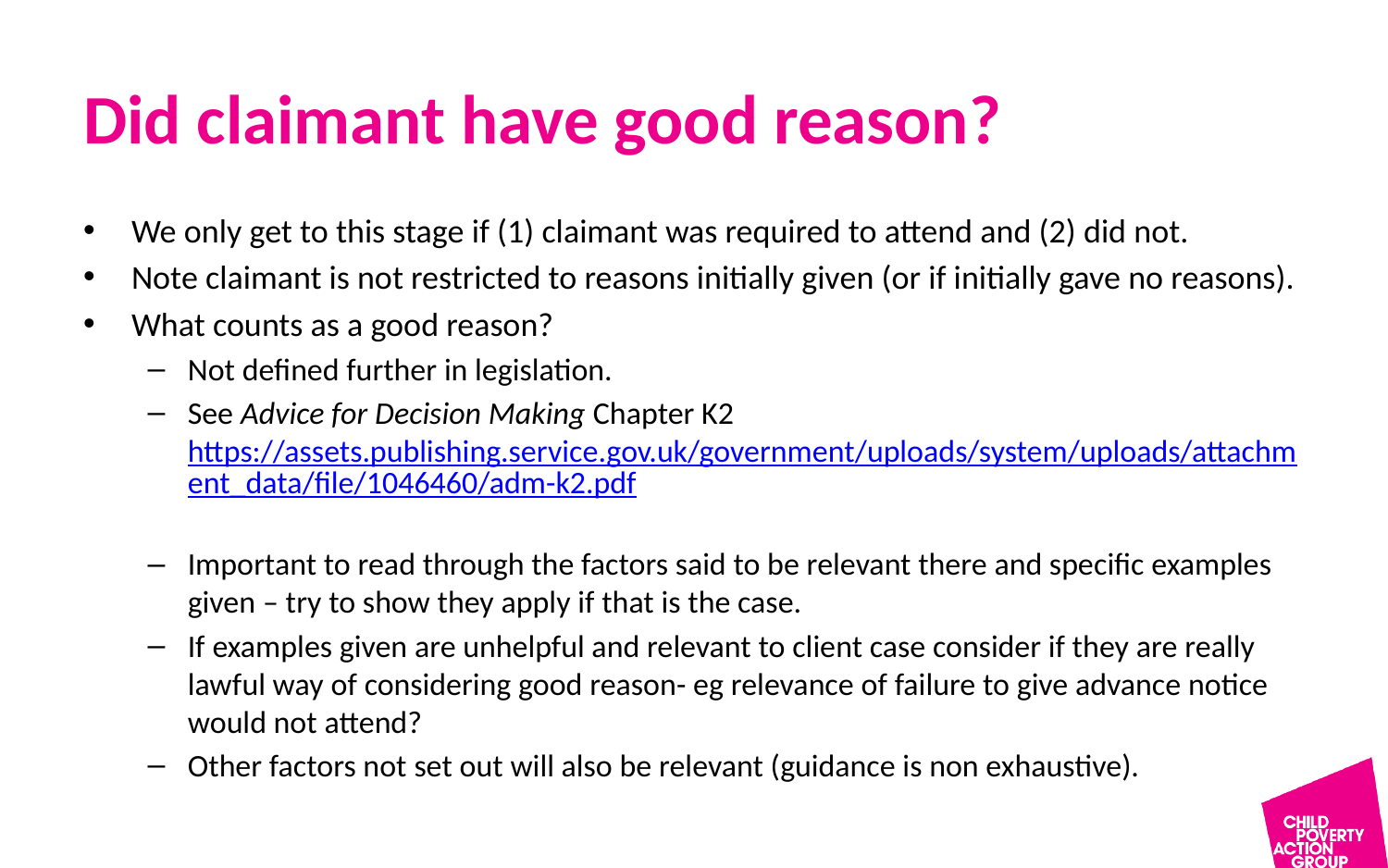

# Did claimant have good reason?
We only get to this stage if (1) claimant was required to attend and (2) did not.
Note claimant is not restricted to reasons initially given (or if initially gave no reasons).
What counts as a good reason?
Not defined further in legislation.
See Advice for Decision Making Chapter K2 https://assets.publishing.service.gov.uk/government/uploads/system/uploads/attachment_data/file/1046460/adm-k2.pdf
Important to read through the factors said to be relevant there and specific examples given – try to show they apply if that is the case.
If examples given are unhelpful and relevant to client case consider if they are really lawful way of considering good reason- eg relevance of failure to give advance notice would not attend?
Other factors not set out will also be relevant (guidance is non exhaustive).